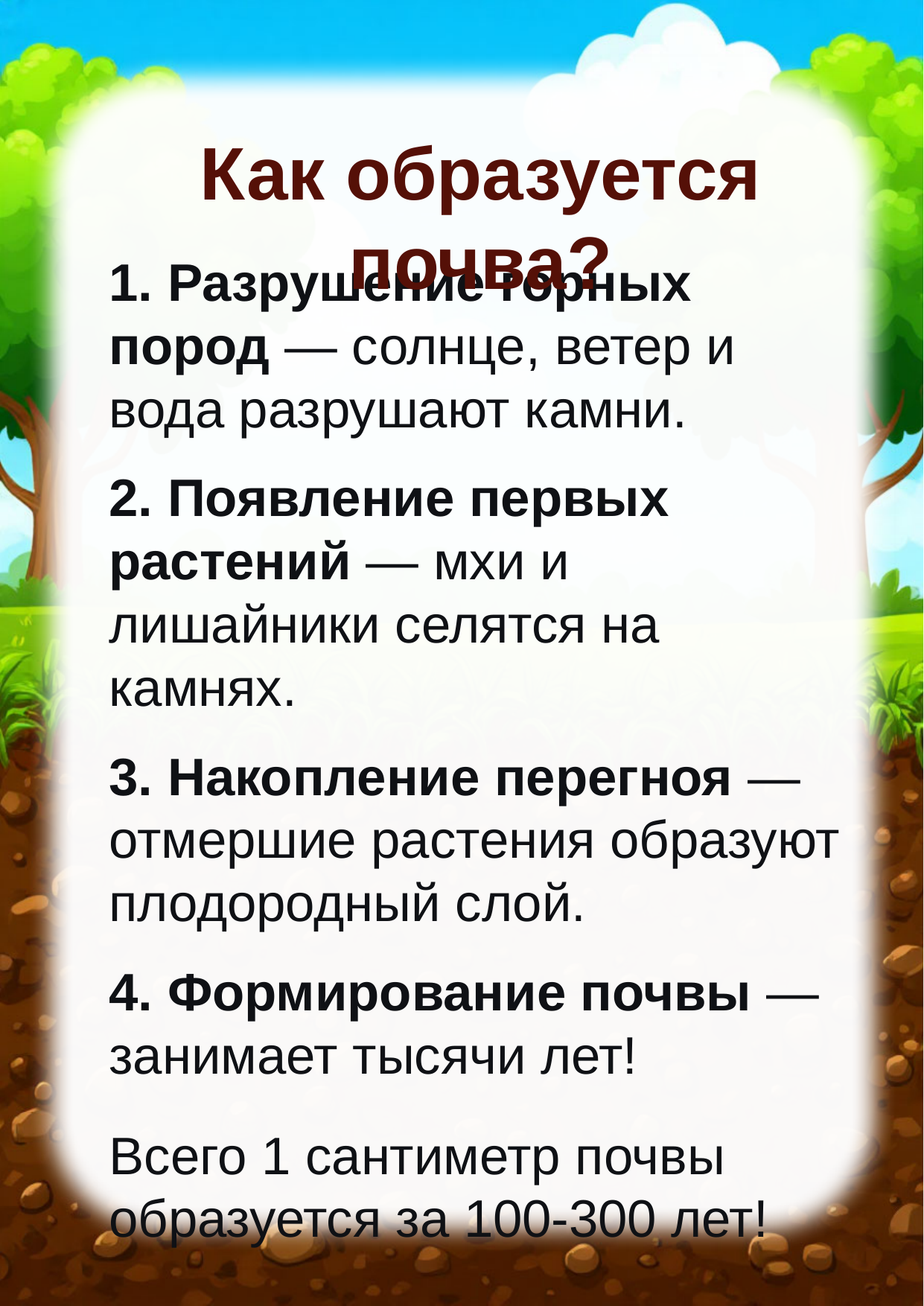

Как образуется почва?
 Разрушение горных пород — солнце, ветер и вода разрушают камни.
 Появление первых растений — мхи и лишайники селятся на камнях.
 Накопление перегноя — отмершие растения образуют плодородный слой.
 Формирование почвы —занимает тысячи лет!
Всего 1 сантиметр почвы образуется за 100-300 лет!